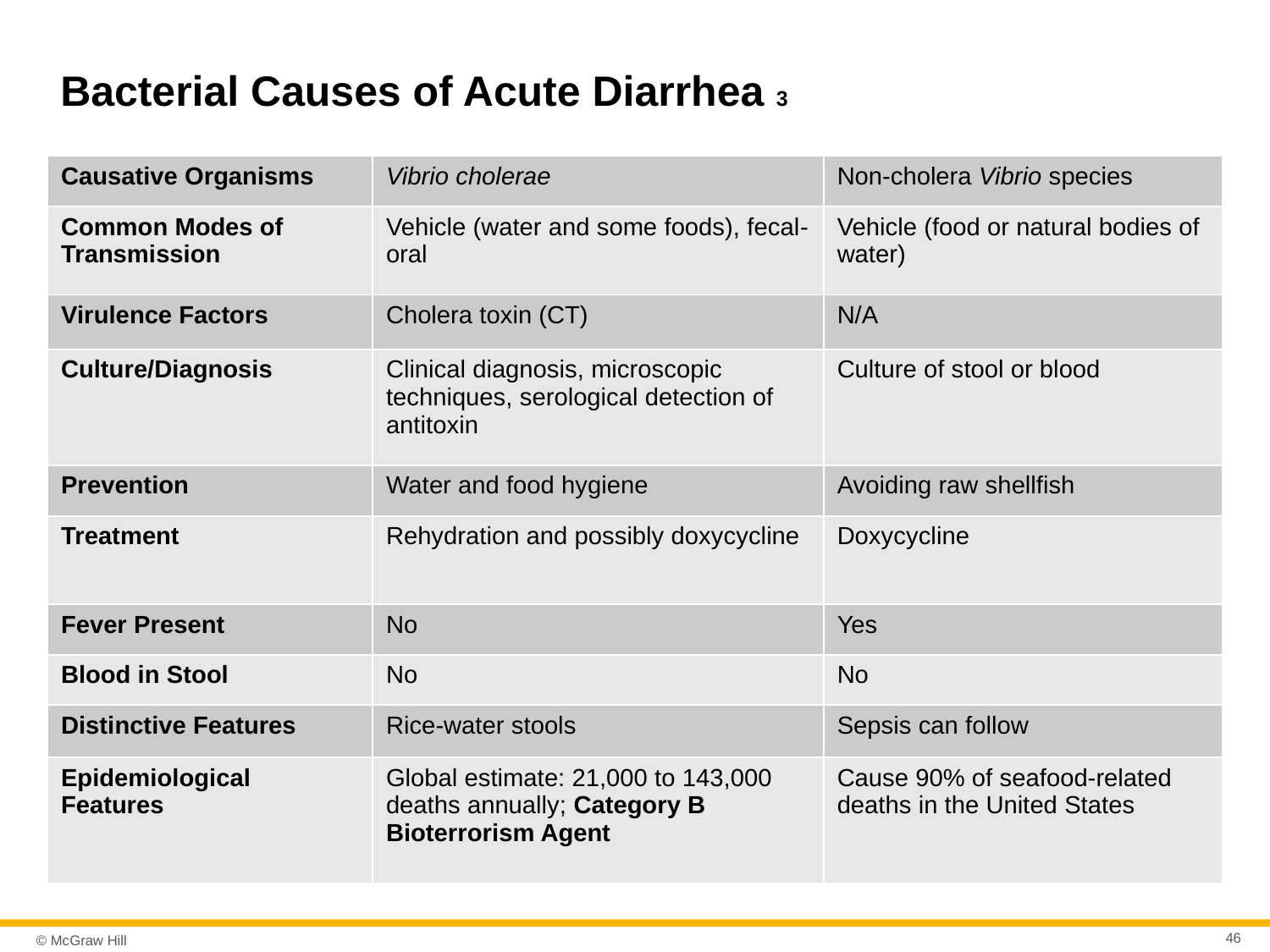

# Bacterial Causes of Acute Diarrhea 3
| Causative Organisms | Vibrio cholerae | Non-cholera Vibrio species |
| --- | --- | --- |
| Common Modes of Transmission | Vehicle (water and some foods), fecal-oral | Vehicle (food or natural bodies of water) |
| Virulence Factors | Cholera toxin (CT) | N/A |
| Culture/Diagnosis | Clinical diagnosis, microscopic techniques, serological detection of antitoxin | Culture of stool or blood |
| Prevention | Water and food hygiene | Avoiding raw shellfish |
| Treatment | Rehydration and possibly doxycycline | Doxycycline |
| Fever Present | No | Yes |
| Blood in Stool | No | No |
| Distinctive Features | Rice-water stools | Sepsis can follow |
| Epidemiological Features | Global estimate: 21,000 to 143,000 deaths annually; Category B Bioterrorism Agent | Cause 90% of seafood-related deaths in the United States |